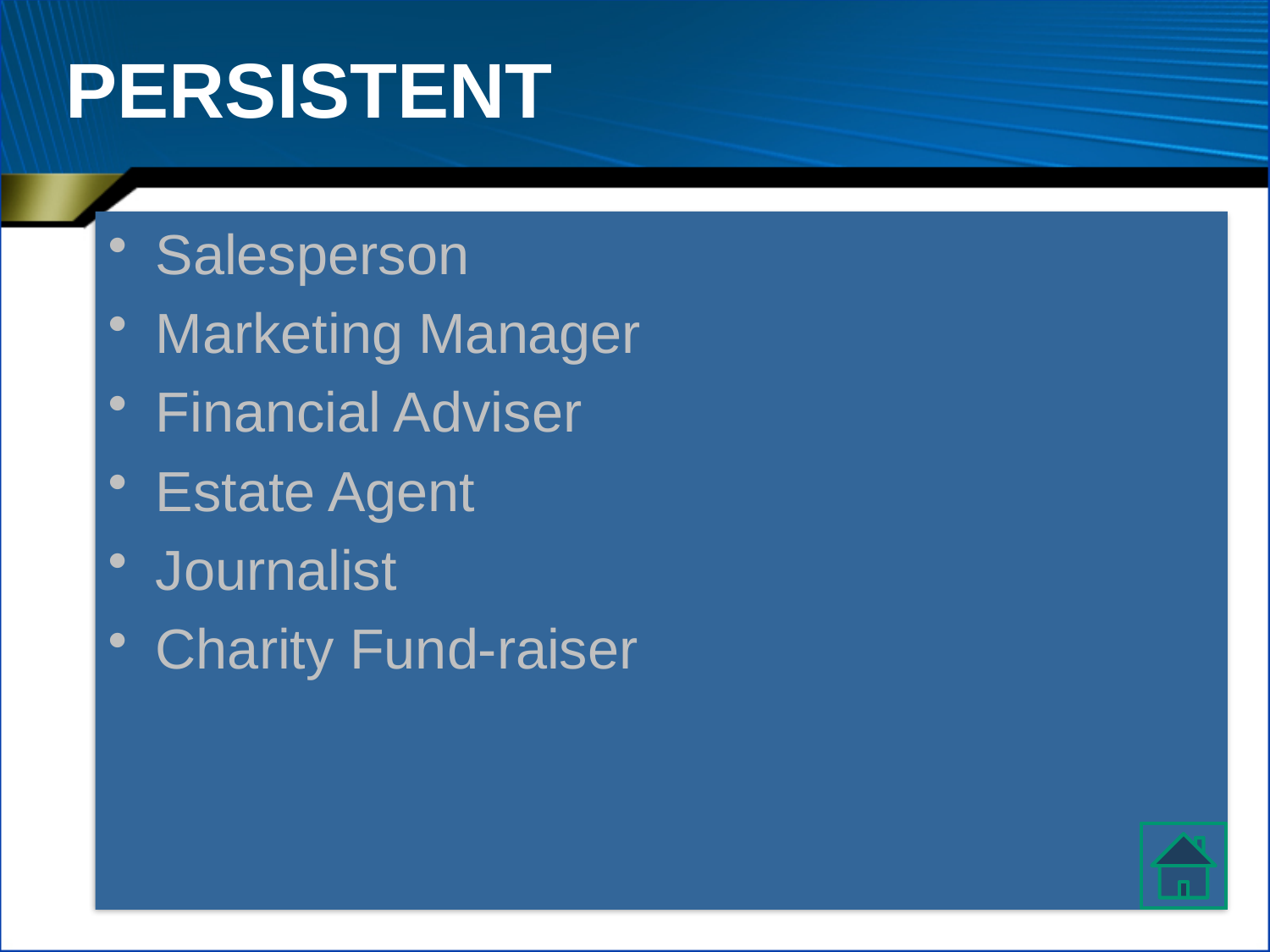

# PERSISTENT
Salesperson
Marketing Manager
Financial Adviser
Estate Agent
Journalist
Charity Fund-raiser